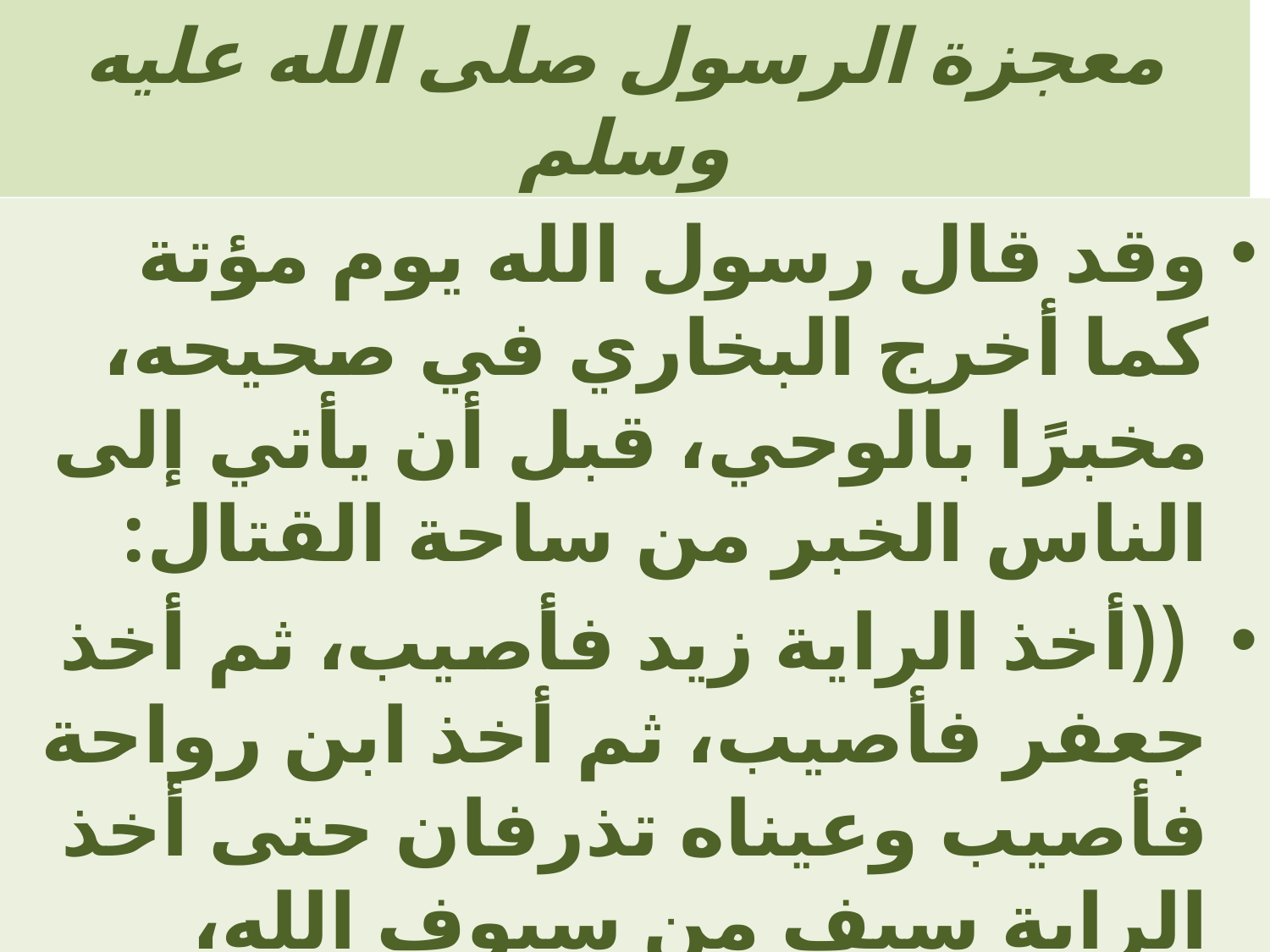

# معجزة الرسول صلى الله عليه وسلم
وقد قال رسول الله يوم مؤتة كما أخرج البخاري في صحيحه، مخبرًا بالوحي، قبل أن يأتي إلى الناس الخبر من ساحة القتال:
 ((أخذ الراية زيد فأصيب، ثم أخذ جعفر فأصيب، ثم أخذ ابن رواحة فأصيب وعيناه تذرفان حتى أخذ الراية سيف من سيوف الله، حتى فتح الله عليهم)).